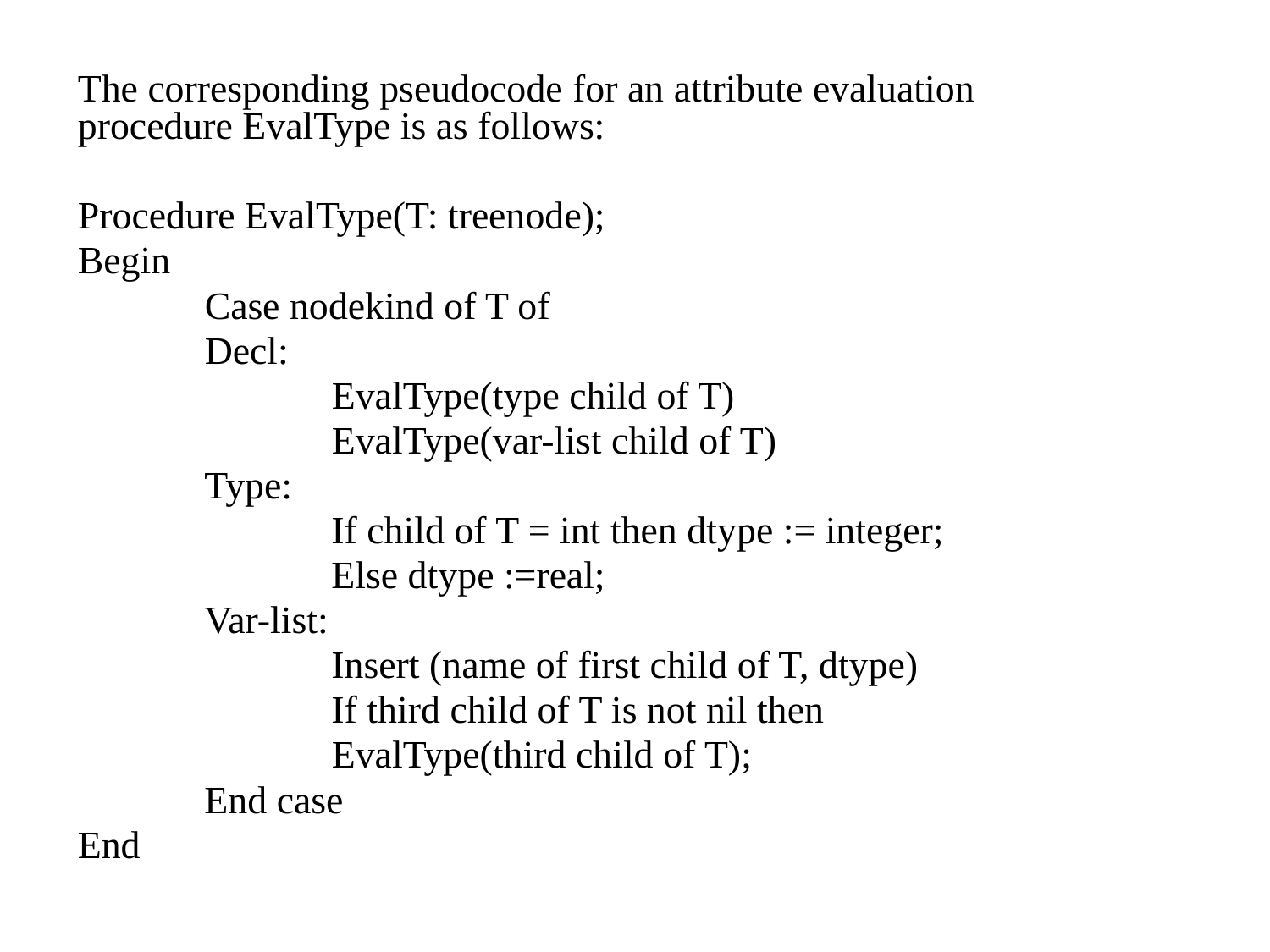

The corresponding pseudocode for an attribute evaluation procedure EvalType is as follows:

Procedure EvalType(T: treenode);
Begin
	Case nodekind of T of
	Decl:
		EvalType(type child of T)
		EvalType(var-list child of T)
             Type:
	             If child of T = int then dtype := integer;
	             Else dtype :=real;
             Var-list:
	             Insert (name of first child of T, dtype)
	             If third child of T is not nil then
		EvalType(third child of T);
             End case
End